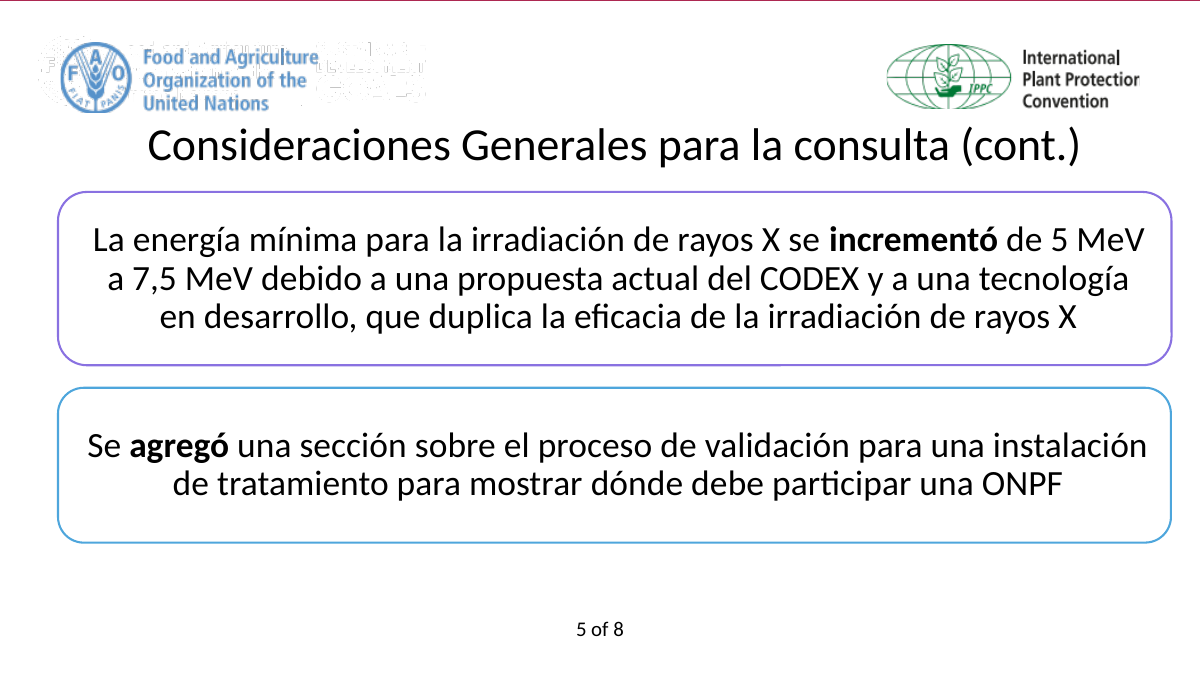

Consideraciones Generales para la consulta (cont.)
La energía mínima para la irradiación de rayos X se incrementó de 5 MeV a 7,5 MeV debido a una propuesta actual del CODEX y a una tecnología en desarrollo, que duplica la eficacia de la irradiación de rayos X
Se agregó una sección sobre el proceso de validación para una instalación de tratamiento para mostrar dónde debe participar una ONPF
5 of 8